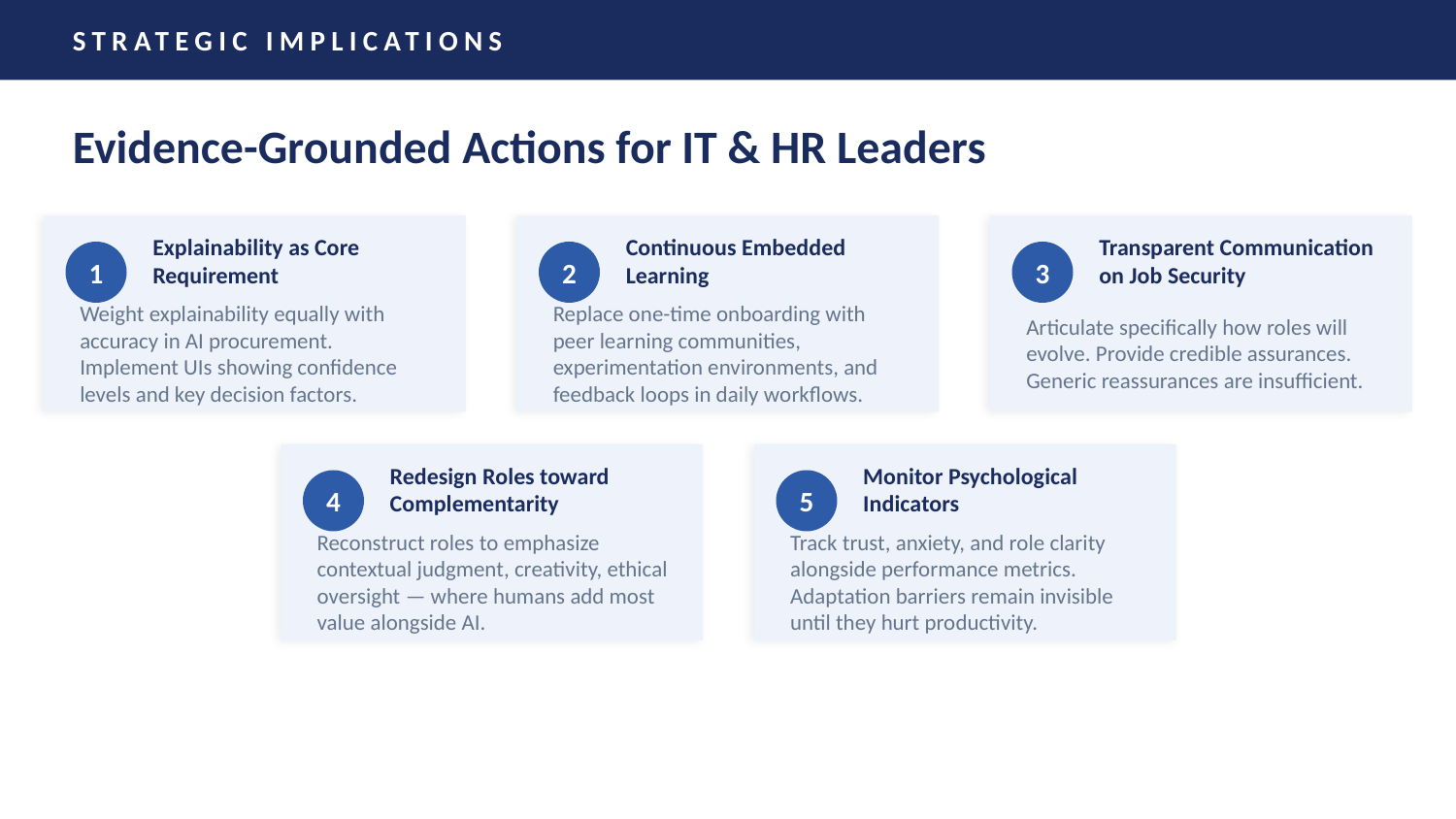

STRATEGIC IMPLICATIONS
Evidence-Grounded Actions for IT & HR Leaders

Explainability as Core Requirement
Continuous Embedded Learning
Transparent Communication on Job Security

1

2

3
Weight explainability equally with accuracy in AI procurement. Implement UIs showing confidence levels and key decision factors.
Replace one-time onboarding with peer learning communities, experimentation environments, and feedback loops in daily workflows.
Articulate specifically how roles will evolve. Provide credible assurances. Generic reassurances are insufficient.

Redesign Roles toward Complementarity
Monitor Psychological Indicators

4

5
Reconstruct roles to emphasize contextual judgment, creativity, ethical oversight — where humans add most value alongside AI.
Track trust, anxiety, and role clarity alongside performance metrics. Adaptation barriers remain invisible until they hurt productivity.